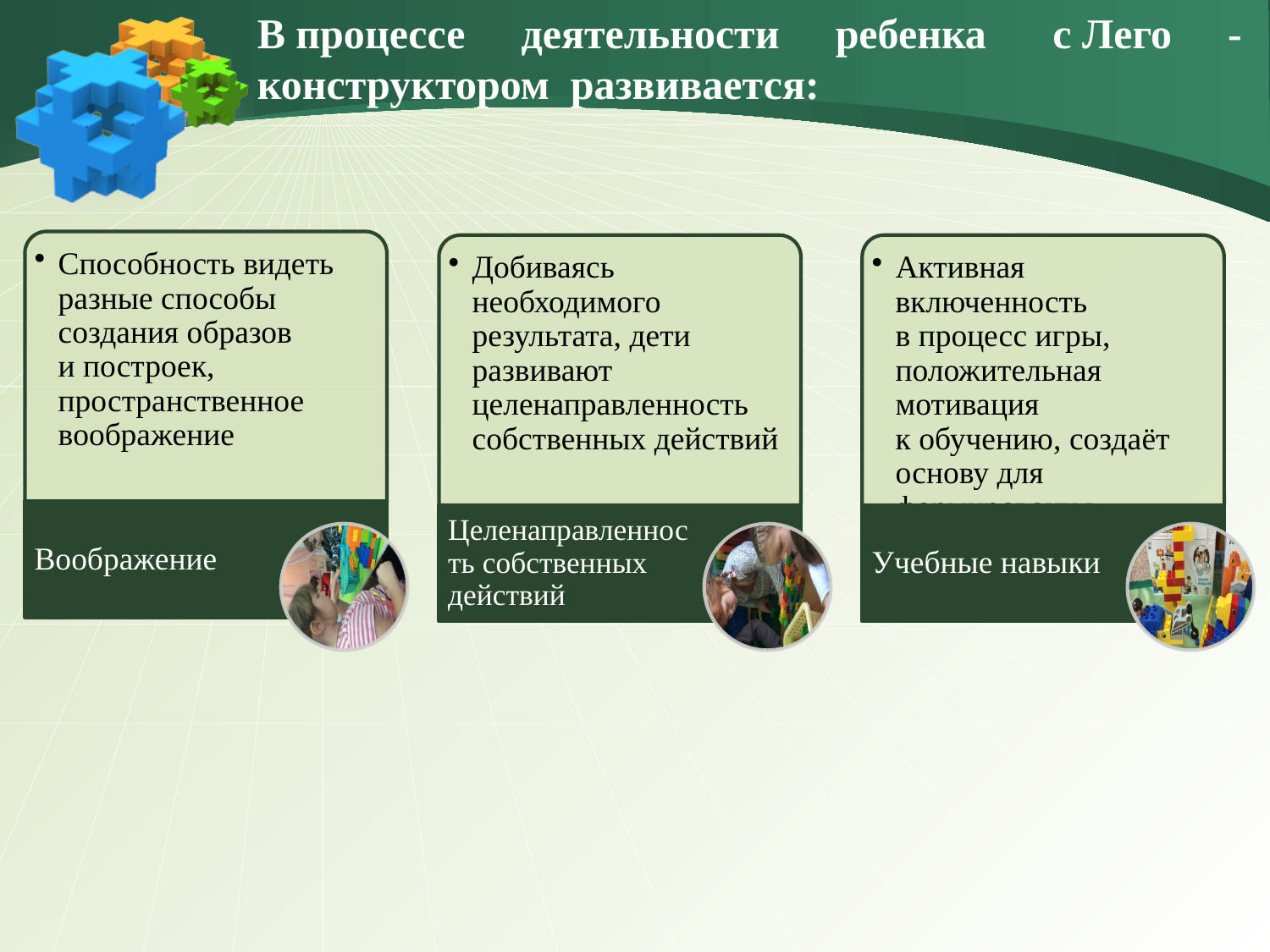

В процессе деятельности ребенка  с Лего - конструктором  развивается:
Способность видеть разные способы создания образов и построек, пространственное воображение
Воображение
Добиваясь необходимого результата, дети развивают целенаправленность собственных действий
Целенаправленность собственных действий
Активная включенность  в процесс игры, положительная  мотивация  к обучению, создаёт  основу для формирования  учебных навыков
Учебные навыки